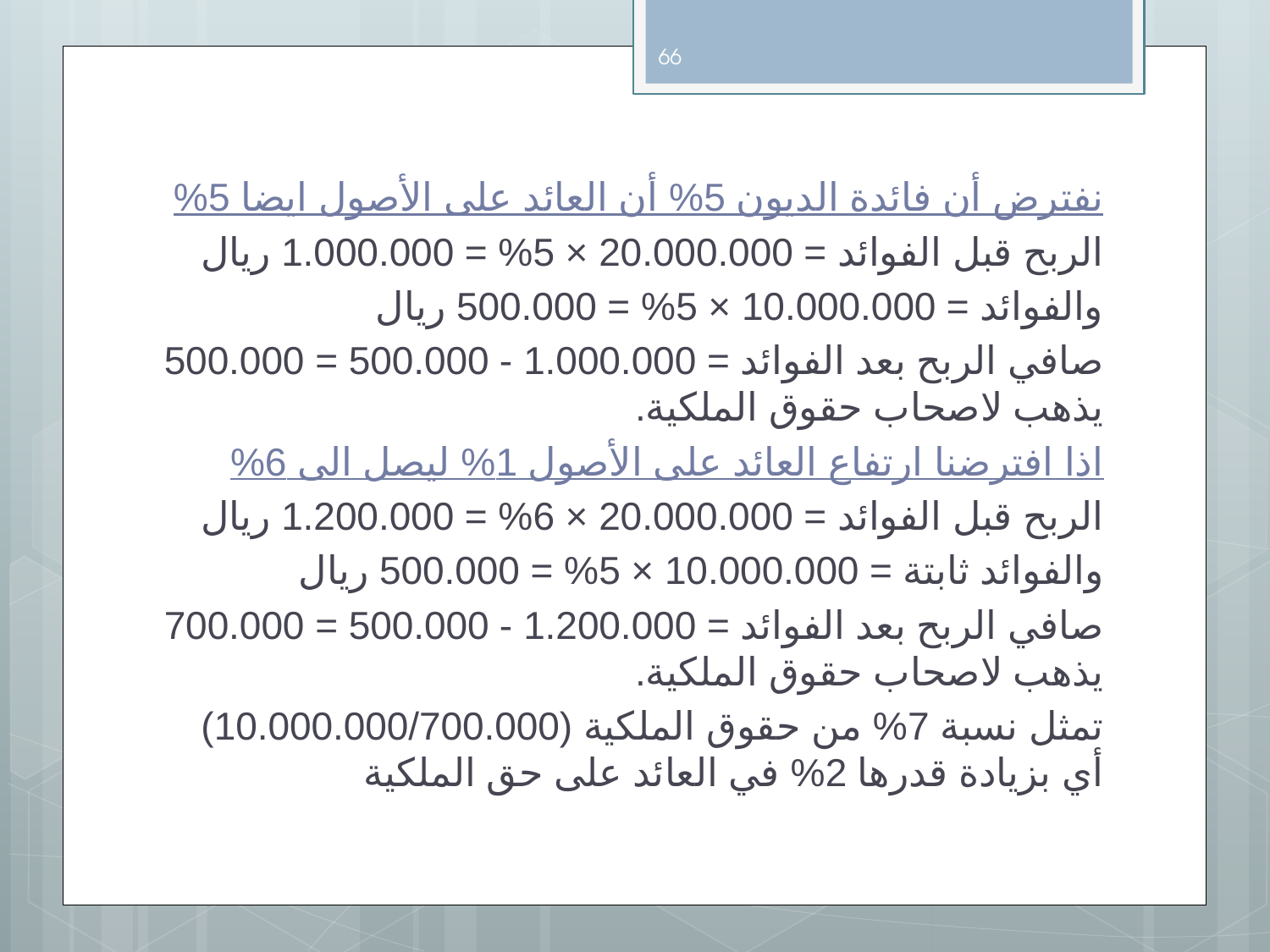

66
نفترض أن فائدة الديون 5% أن العائد على الأصول ايضا 5%
الربح قبل الفوائد = 20.000.000 × 5% = 1.000.000 ريال
والفوائد = 10.000.000 × 5% = 500.000 ريال
صافي الربح بعد الفوائد = 1.000.000 - 500.000 = 500.000 يذهب لاصحاب حقوق الملكية.
اذا افترضنا ارتفاع العائد على الأصول 1% ليصل الى 6%
الربح قبل الفوائد = 20.000.000 × 6% = 1.200.000 ريال
والفوائد ثابتة = 10.000.000 × 5% = 500.000 ريال
صافي الربح بعد الفوائد = 1.200.000 - 500.000 = 700.000 يذهب لاصحاب حقوق الملكية.
تمثل نسبة 7% من حقوق الملكية (10.000.000/700.000) أي بزيادة قدرها 2% في العائد على حق الملكية